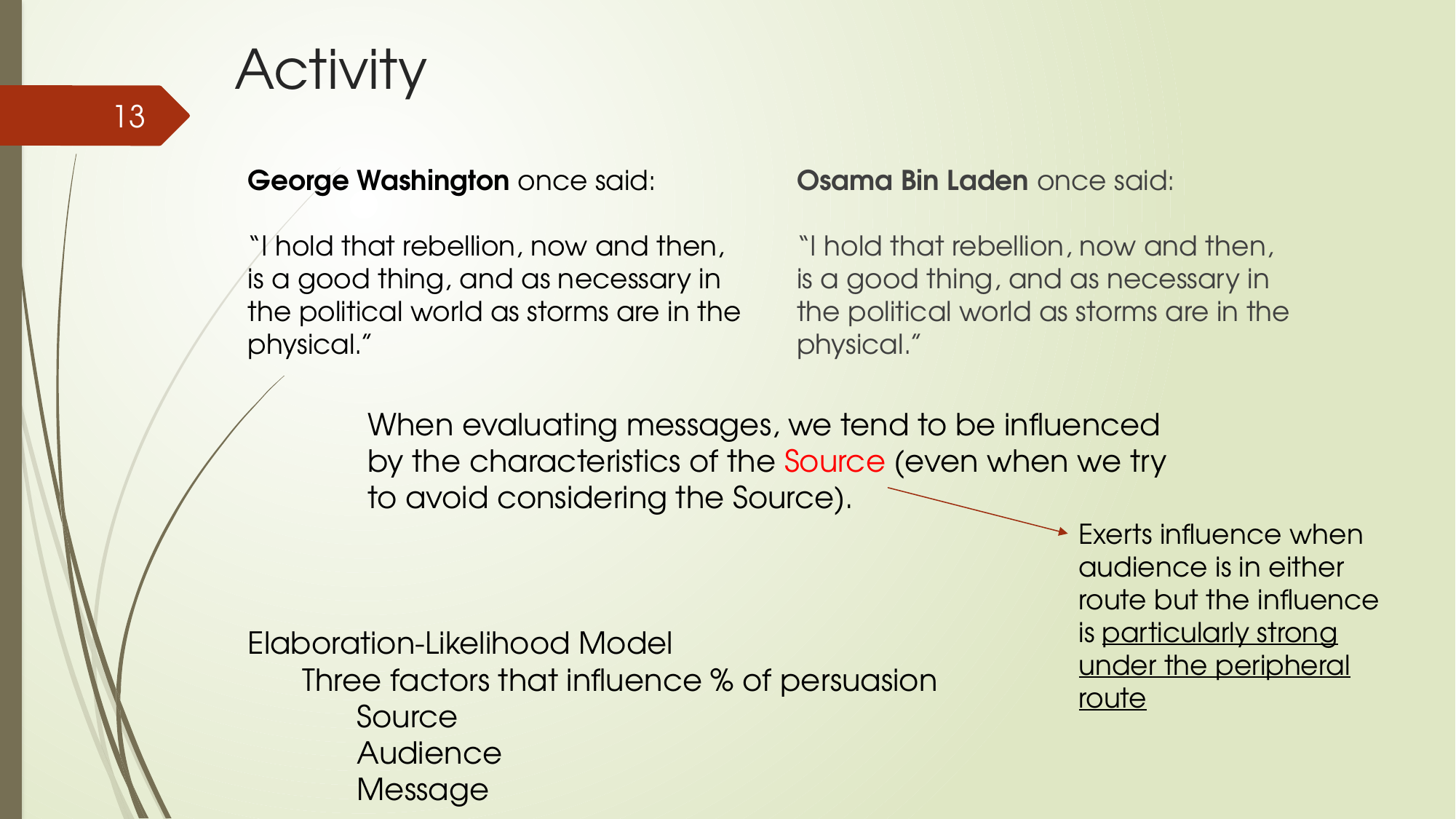

# Activity
13
George Washington once said:
“I hold that rebellion, now and then, is a good thing, and as necessary in the political world as storms are in the physical.”
Osama Bin Laden once said:
“I hold that rebellion, now and then, is a good thing, and as necessary in the political world as storms are in the physical.”
When evaluating messages, we tend to be influenced by the characteristics of the Source (even when we try to avoid considering the Source).

Exerts influence when audience is in either route but the influence is particularly strong under the peripheral route
Elaboration-Likelihood Model
Three factors that influence % of persuasion
Source
Audience
Message